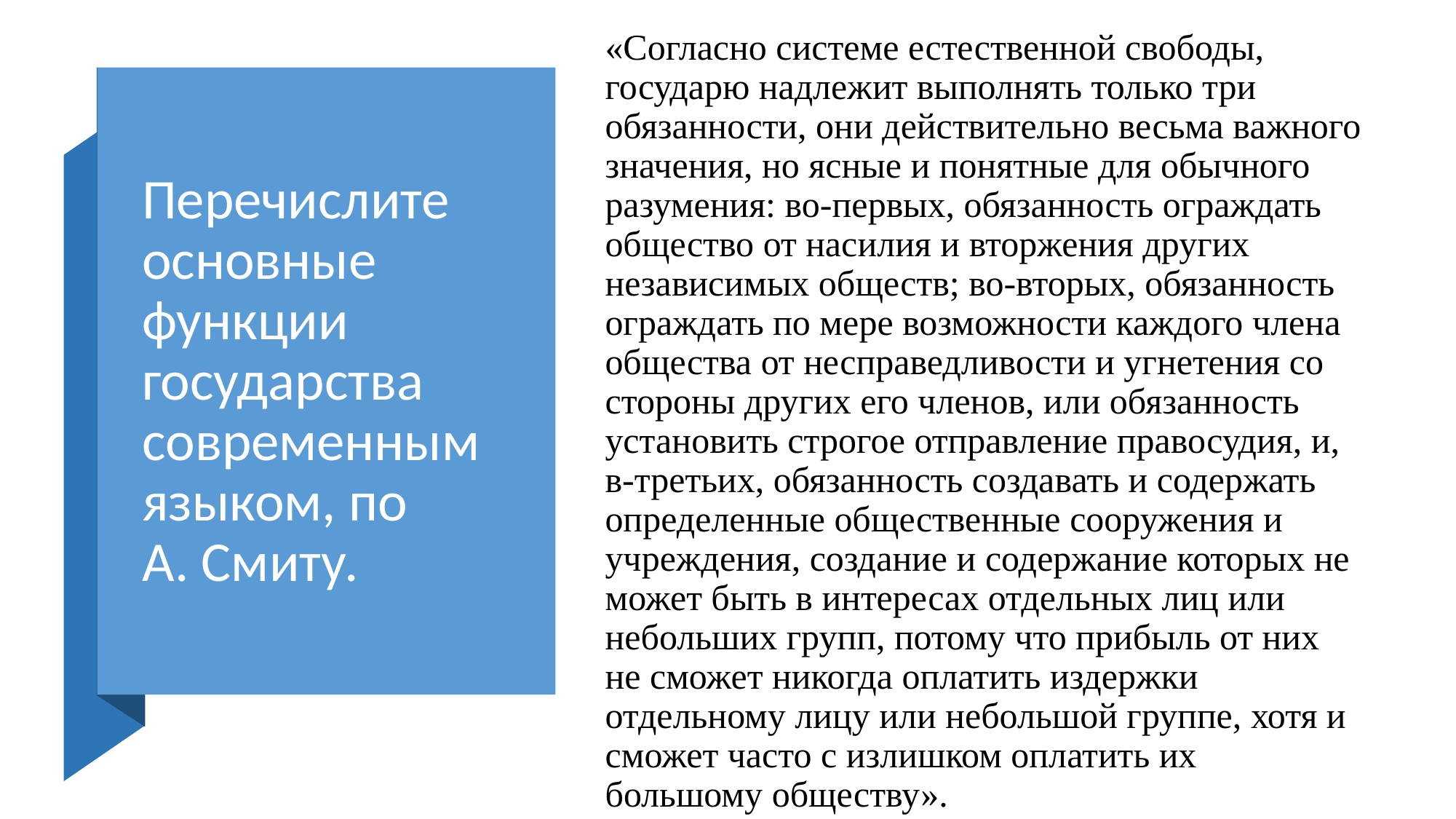

«Согласно системе естественной свободы, государю надлежит выполнять только три обязанности, они действительно весьма важного значения, но ясные и понятные для обычного разумения: во-первых, обязанность ограждать общество от насилия и вторжения других независимых обществ; во-вторых, обязанность ограждать по мере возможности каждого члена общества от несправедливости и угнетения со стороны других его членов, или обязанность установить строгое отправление правосудия, и, в-третьих, обязанность создавать и содержать определенные общественные сооружения и учреждения, создание и содержание которых не может быть в интересах отдельных лиц или небольших групп, потому что прибыль от них не сможет никогда оплатить издержки отдельному лицу или небольшой группе, хотя и сможет часто с излишком оплатить их большому обществу».

# Перечислите основные функции государства современным языком, по А. Смиту.